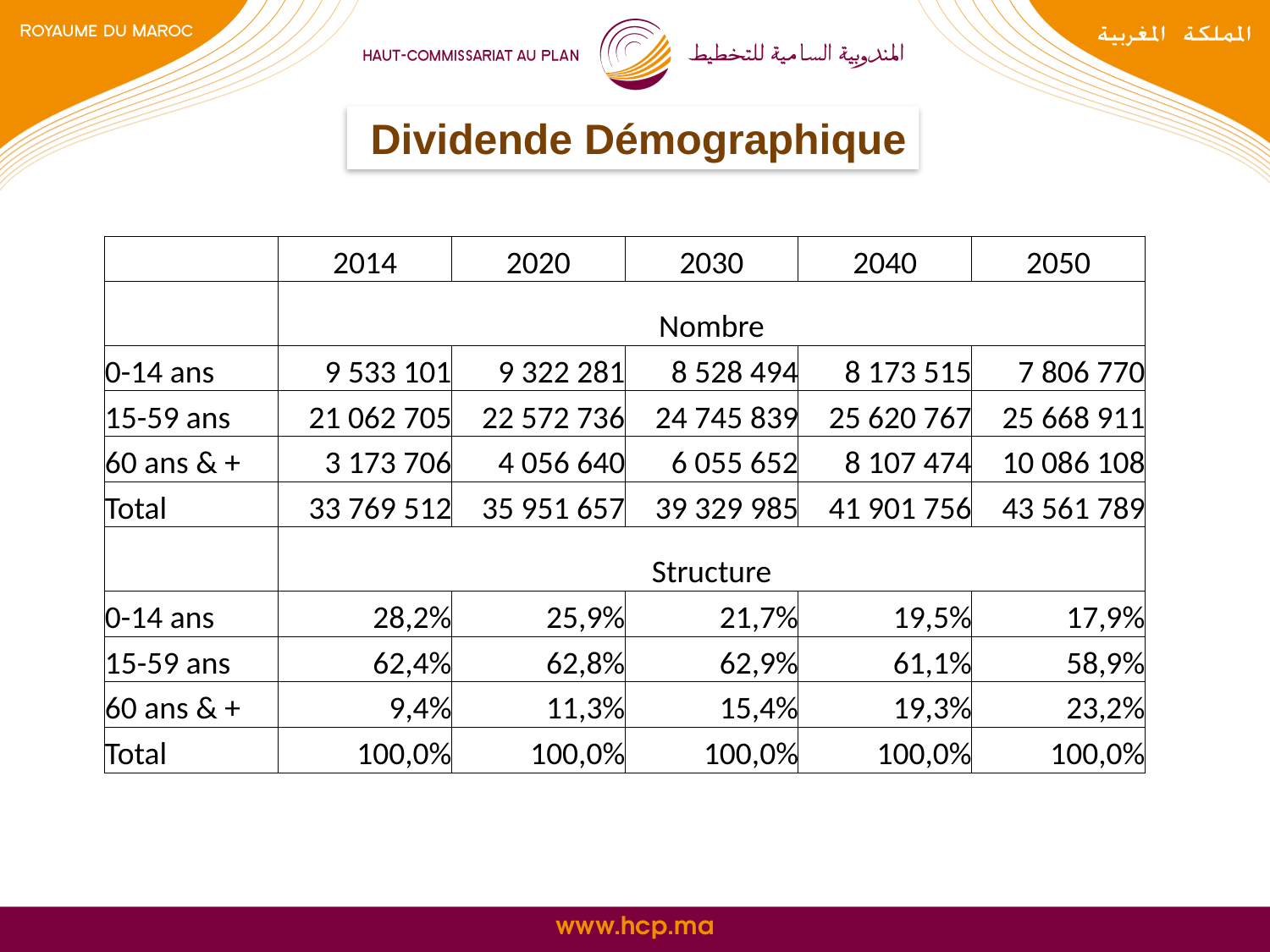

Dividende Démographique
|  | 2014 | 2020 | 2030 | 2040 | 2050 |
| --- | --- | --- | --- | --- | --- |
|  | Nombre |  |  |  |  |
| 0-14 ans | 9 533 101 | 9 322 281 | 8 528 494 | 8 173 515 | 7 806 770 |
| 15-59 ans | 21 062 705 | 22 572 736 | 24 745 839 | 25 620 767 | 25 668 911 |
| 60 ans & + | 3 173 706 | 4 056 640 | 6 055 652 | 8 107 474 | 10 086 108 |
| Total | 33 769 512 | 35 951 657 | 39 329 985 | 41 901 756 | 43 561 789 |
|  | Structure |  |  |  |  |
| 0-14 ans | 28,2% | 25,9% | 21,7% | 19,5% | 17,9% |
| 15-59 ans | 62,4% | 62,8% | 62,9% | 61,1% | 58,9% |
| 60 ans & + | 9,4% | 11,3% | 15,4% | 19,3% | 23,2% |
| Total | 100,0% | 100,0% | 100,0% | 100,0% | 100,0% |